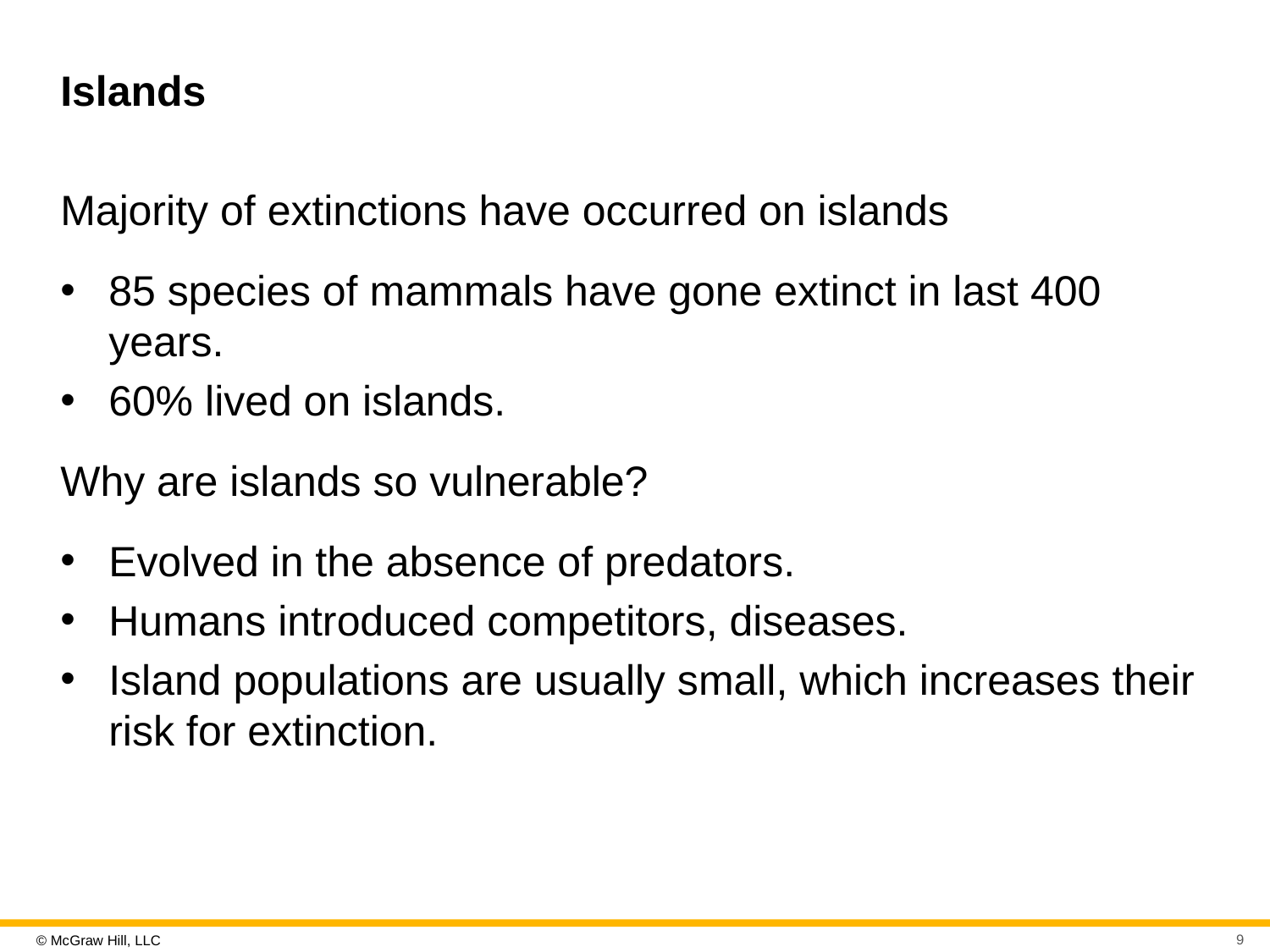

# Islands
Majority of extinctions have occurred on islands
85 species of mammals have gone extinct in last 400 years.
60% lived on islands.
Why are islands so vulnerable?
Evolved in the absence of predators.
Humans introduced competitors, diseases.
Island populations are usually small, which increases their risk for extinction.
9